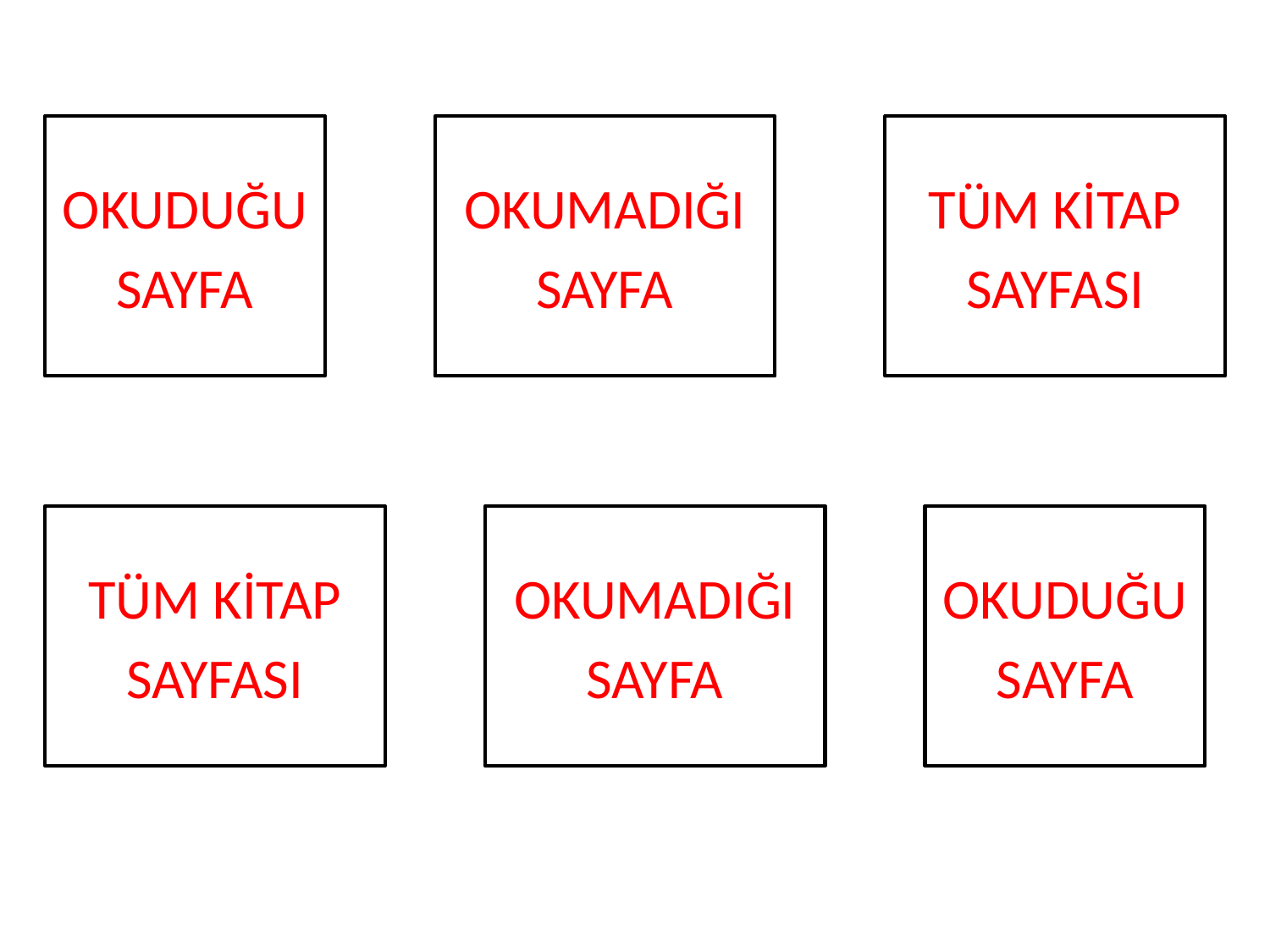

OKUDUĞU
SAYFA
OKUMADIĞI
SAYFA
TÜM KİTAP
SAYFASI
TÜM KİTAP
SAYFASI
OKUMADIĞI
SAYFA
OKUDUĞU
SAYFA